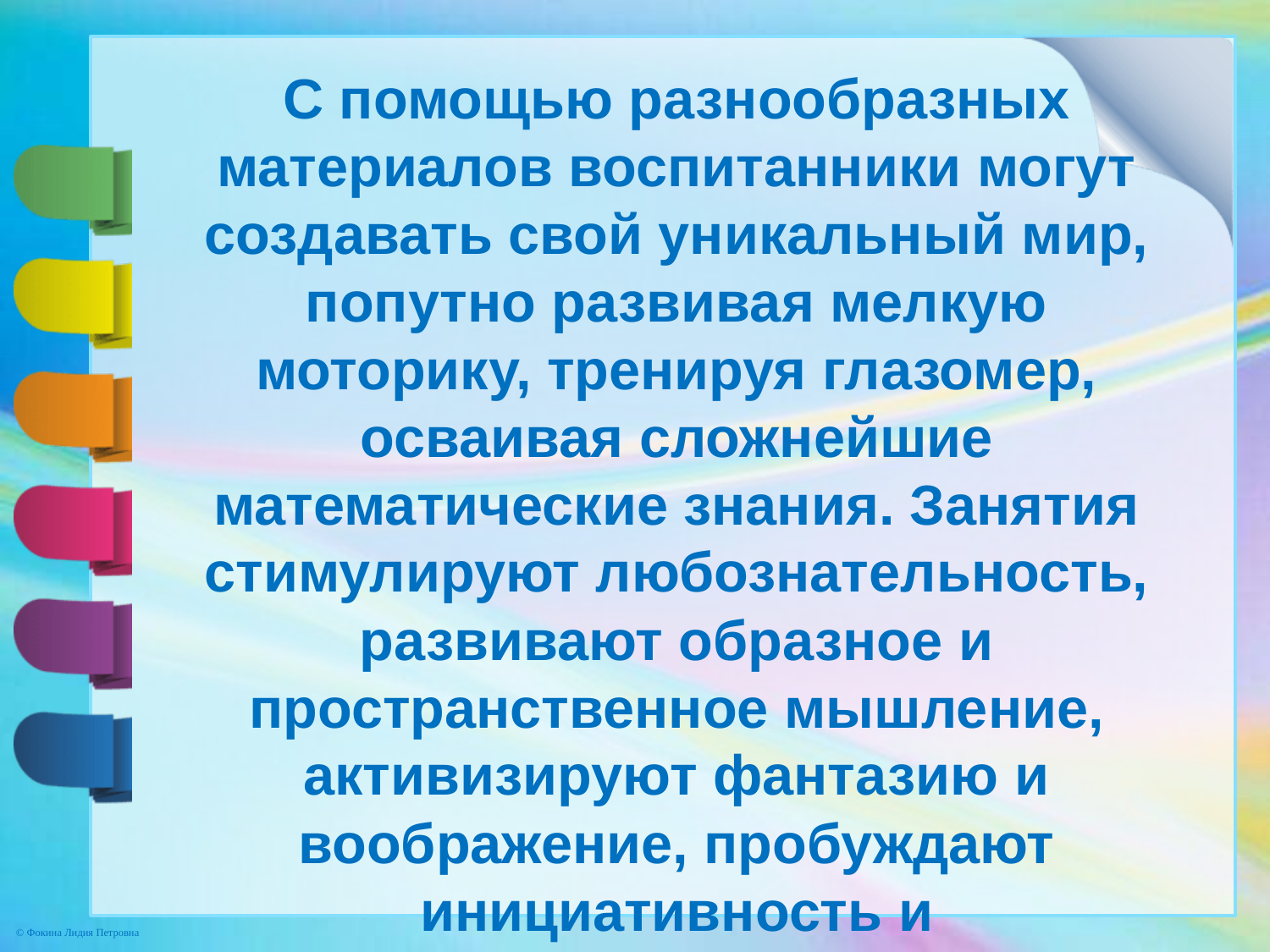

С помощью разнообразных материалов воспитанники могут создавать свой уникальный мир, попутно развивая мелкую моторику, тренируя глазомер, осваивая сложнейшие математические знания. Занятия стимулируют любознательность, развивают образное и пространственное мышление, активизируют фантазию и воображение, пробуждают инициативность и самостоятельность, а также интерес к изобретательству и творчеству.